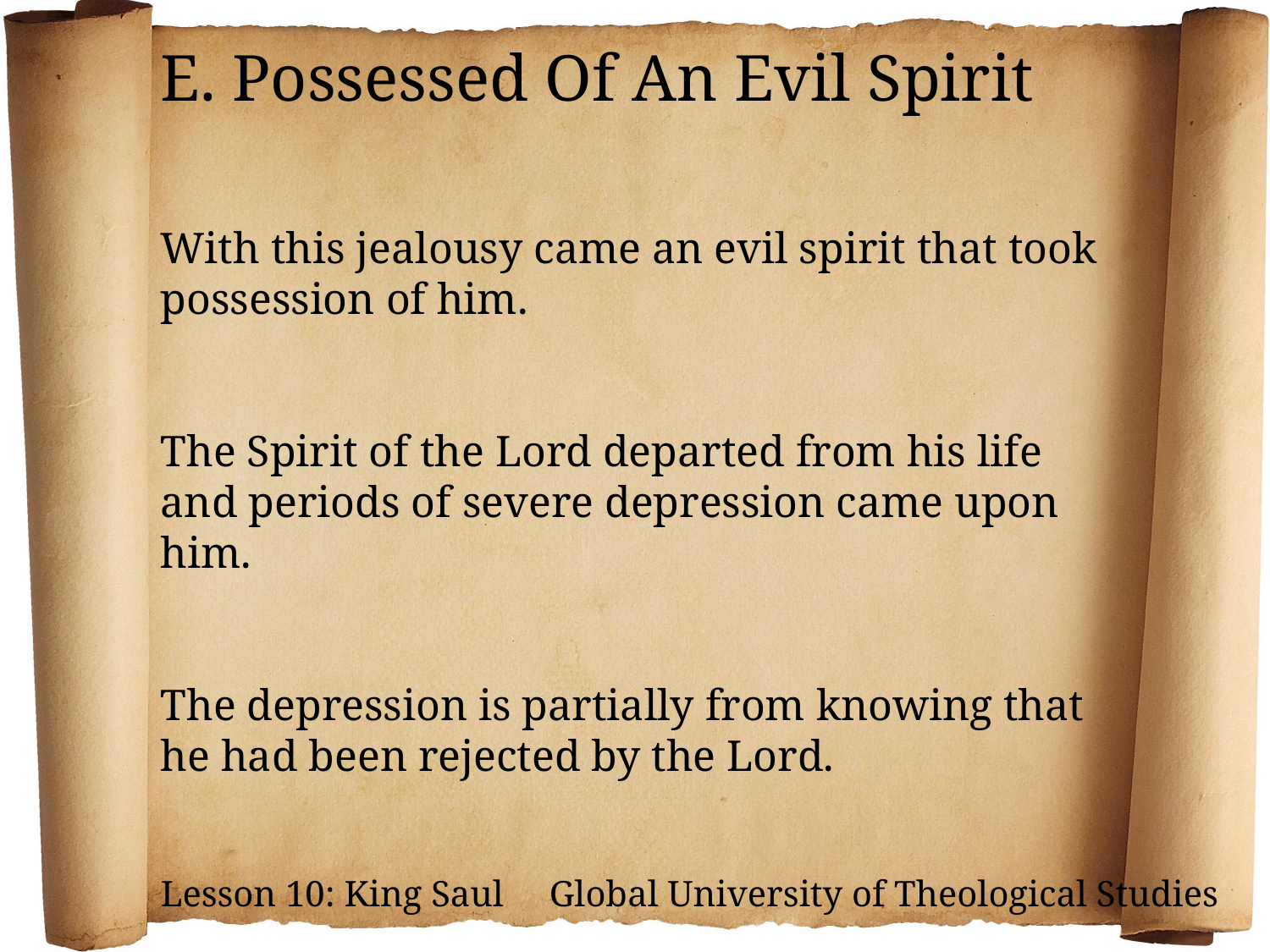

E. Possessed Of An Evil Spirit
With this jealousy came an evil spirit that took possession of him.

The Spirit of the Lord departed from his life and periods of severe depression came upon him.

The depression is partially from knowing that he had been rejected by the Lord.
Lesson 10: King Saul     Global University of Theological Studies